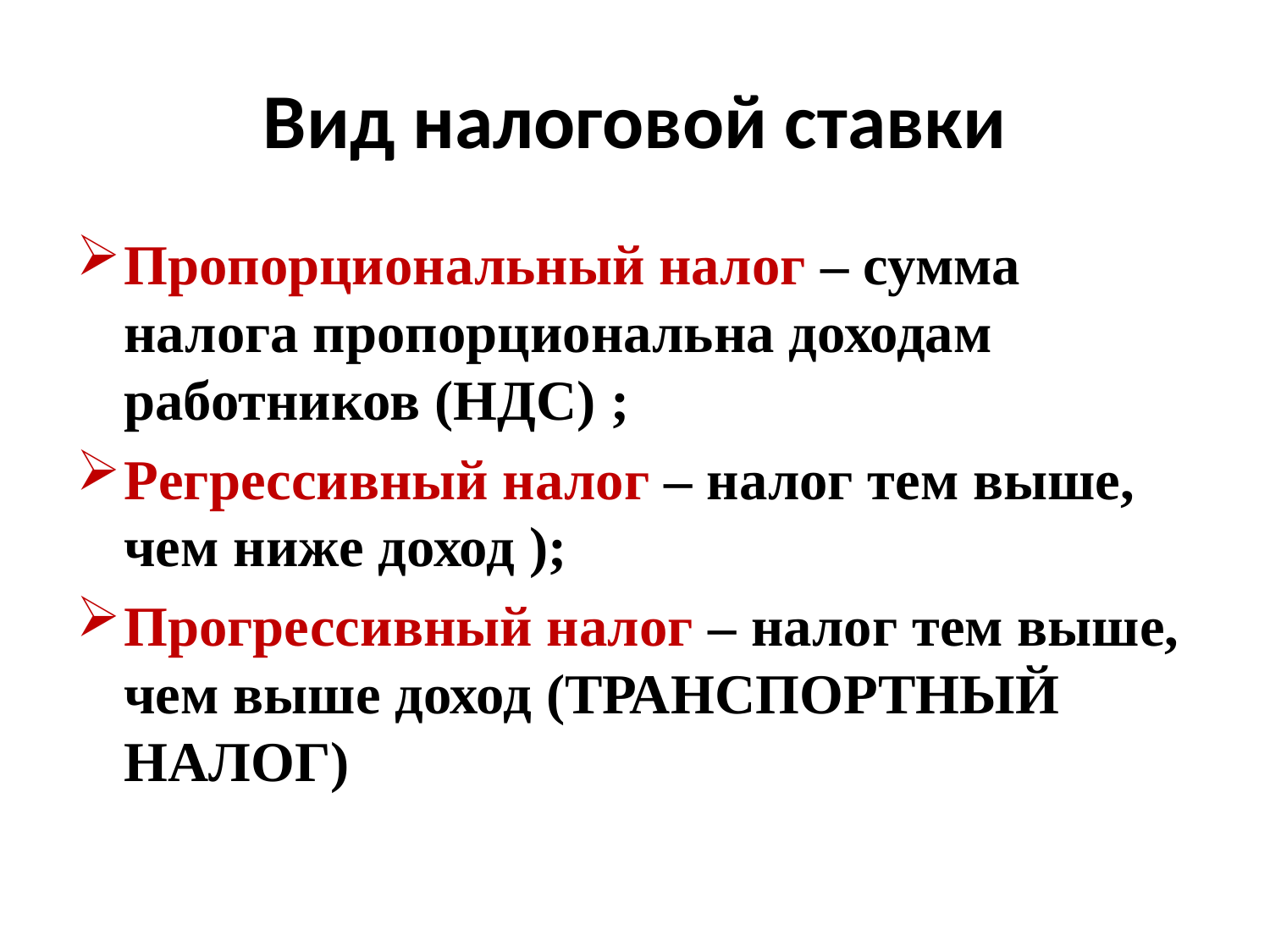

# Вид налоговой ставки
Пропорциональный налог – сумма налога пропорциональна доходам работников (НДС) ;
Регрессивный налог – налог тем выше, чем ниже доход );
Прогрессивный налог – налог тем выше, чем выше доход (ТРАНСПОРТНЫЙ НАЛОГ)